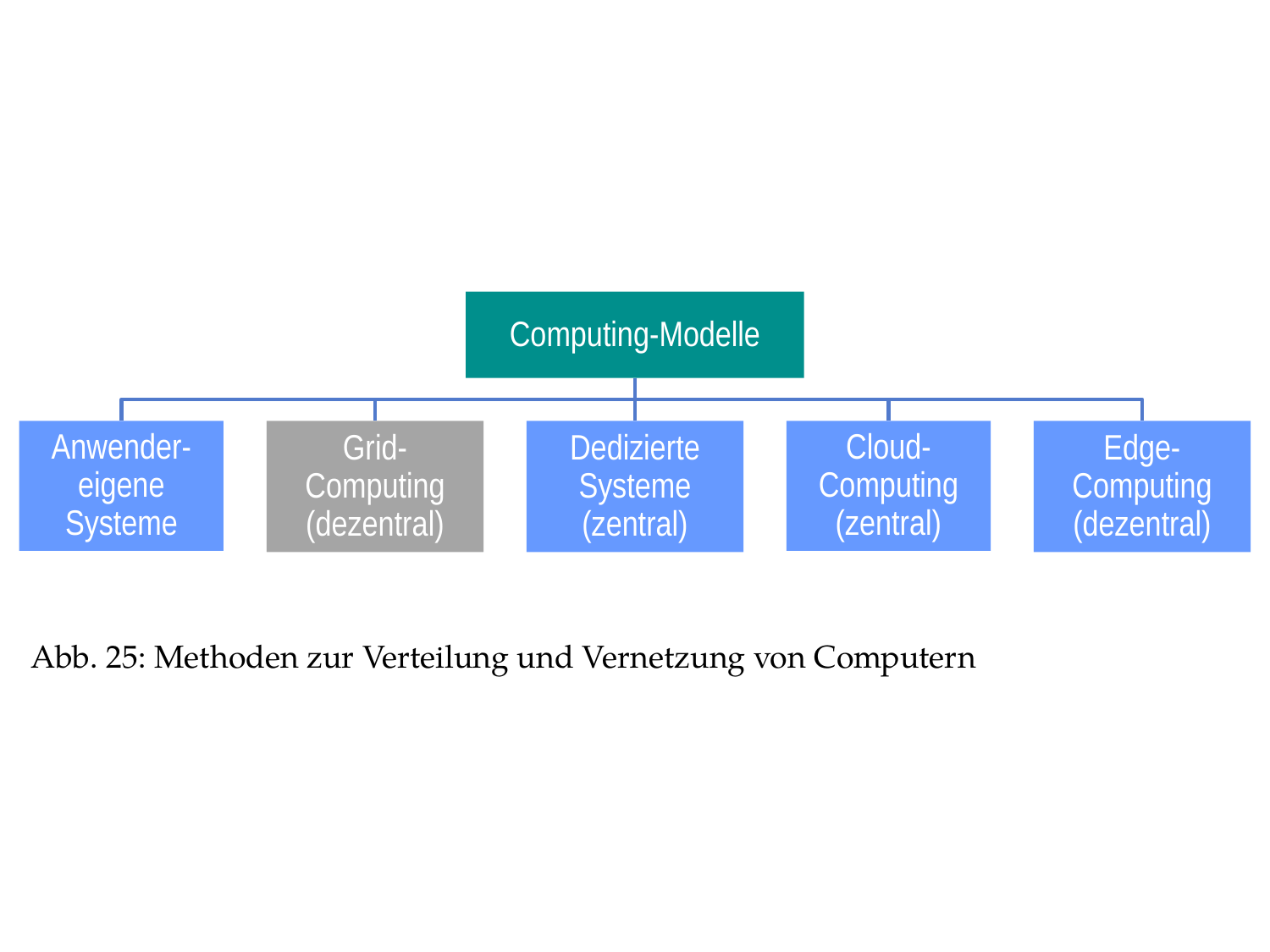

Computing-Modelle
Anwender-eigene Systeme
Grid-Computing (dezentral)
Dedizierte Systeme (zentral)
Cloud-Computing (zentral)
Edge-Computing (dezentral)
Abb. 25: Methoden zur Verteilung und Vernetzung von Computern